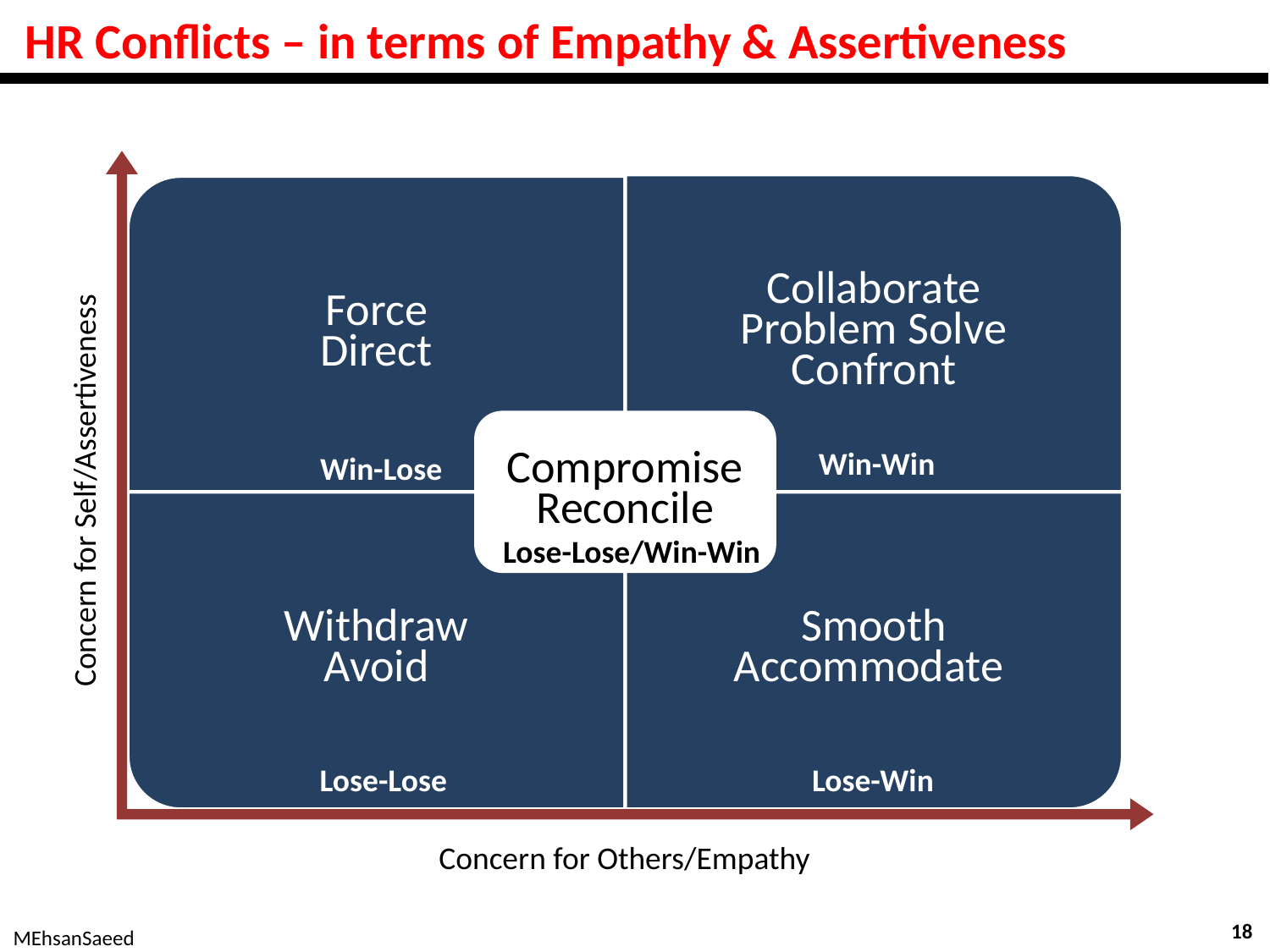

# HR Conflicts – in terms of Empathy & Assertiveness

Collaborate
Problem Solve
Confront
Force
Direct
Compromise
Reconcile
Win-Win
Win-Lose
Concern for Self/Assertiveness
Withdraw
Avoid
Smooth
Accommodate
Lose-Lose/Win-Win
Lose-Win
Lose-Lose
Concern for Others/Empathy
18
MEhsanSaeed